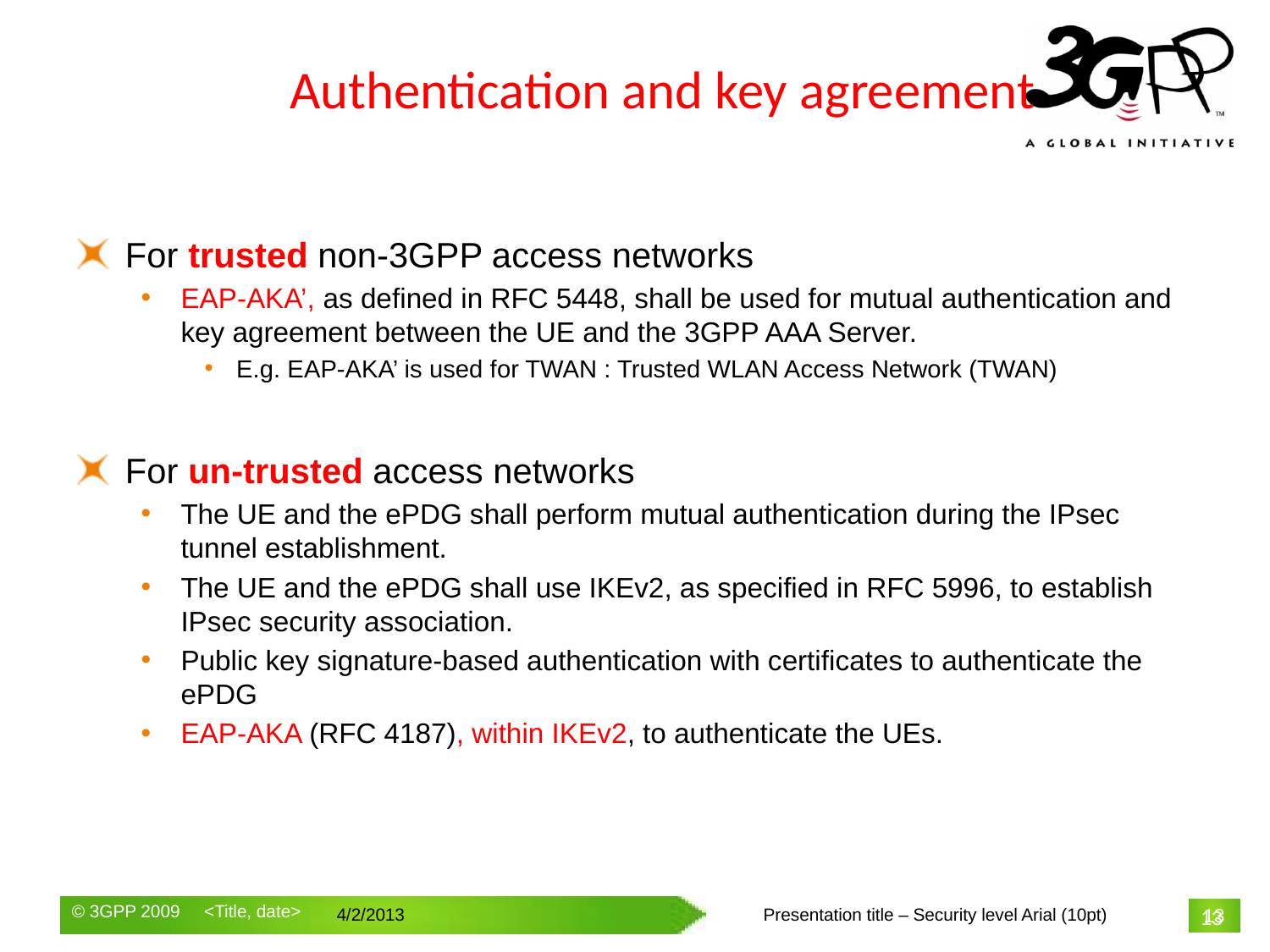

# Authentication and key agreement
For trusted non-3GPP access networks
EAP-AKA’, as defined in RFC 5448, shall be used for mutual authentication and key agreement between the UE and the 3GPP AAA Server.
E.g. EAP-AKA’ is used for TWAN : Trusted WLAN Access Network (TWAN)

For un-trusted access networks
The UE and the ePDG shall perform mutual authentication during the IPsec tunnel establishment.
The UE and the ePDG shall use IKEv2, as specified in RFC 5996, to establish IPsec security association.
Public key signature-based authentication with certificates to authenticate the ePDG
EAP-AKA (RFC 4187), within IKEv2, to authenticate the UEs.

4/2/2013
Presentation title – Security level Arial (10pt)
13